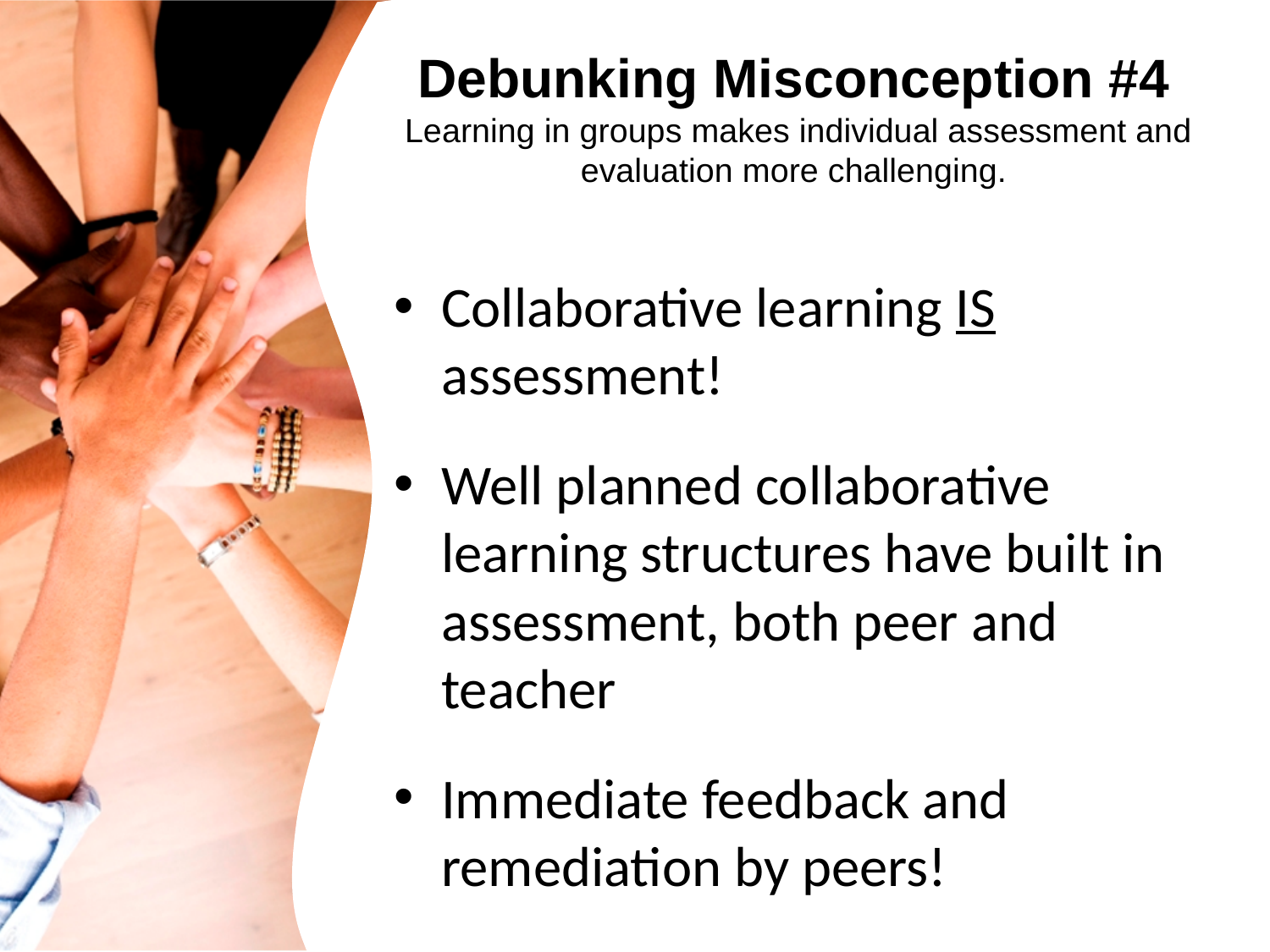

# Debunking Misconception #4 Learning in groups makes individual assessment and evaluation more challenging.
Collaborative learning IS assessment!
Well planned collaborative learning structures have built in assessment, both peer and teacher
Immediate feedback and remediation by peers!